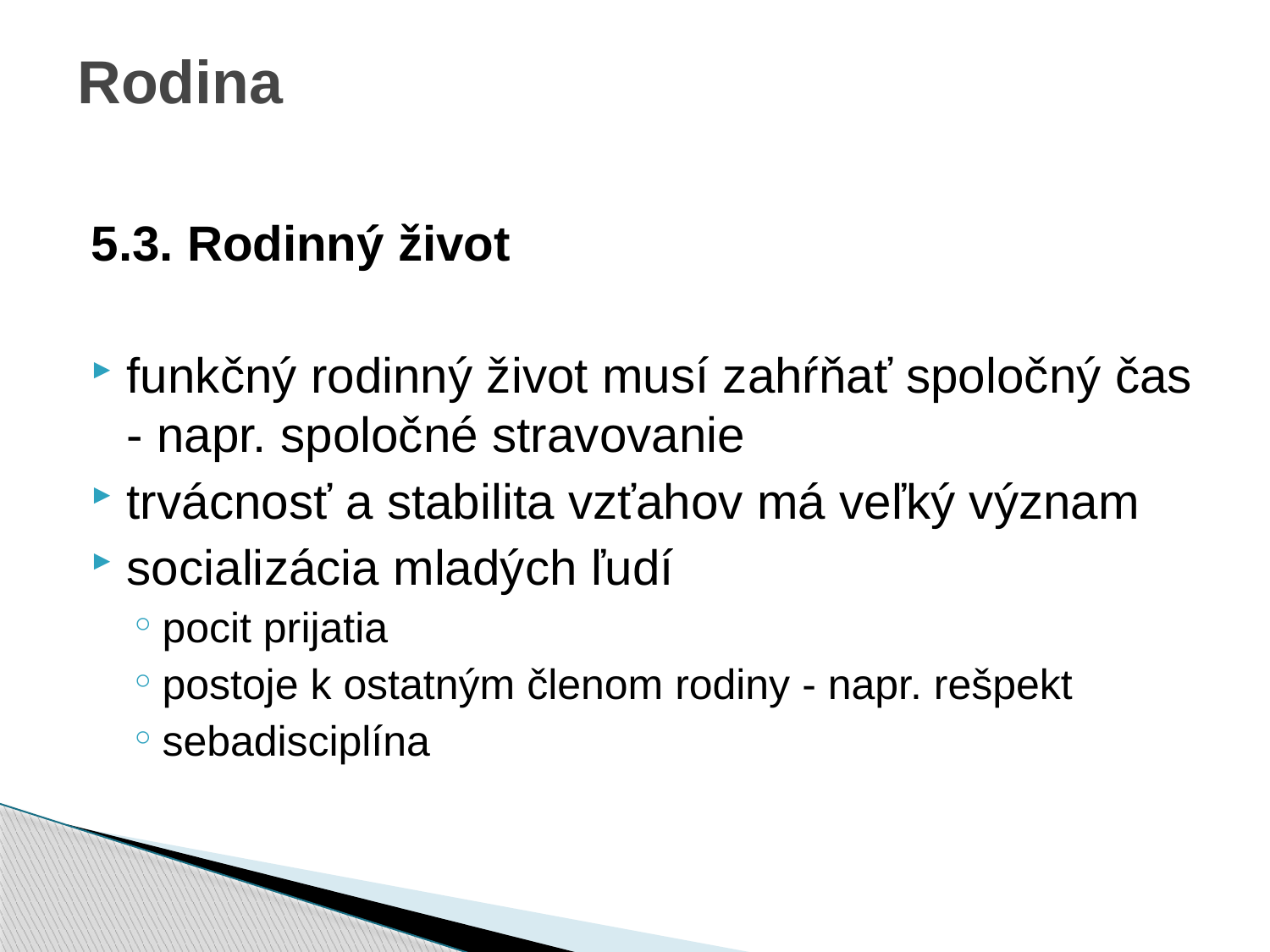

# Rodina
5.3. Rodinný život

funkčný rodinný život musí zahŕňať spoločný čas - napr. spoločné stravovanie
trvácnosť a stabilita vzťahov má veľký význam
socializácia mladých ľudí
pocit prijatia
postoje k ostatným členom rodiny - napr. rešpekt
sebadisciplína